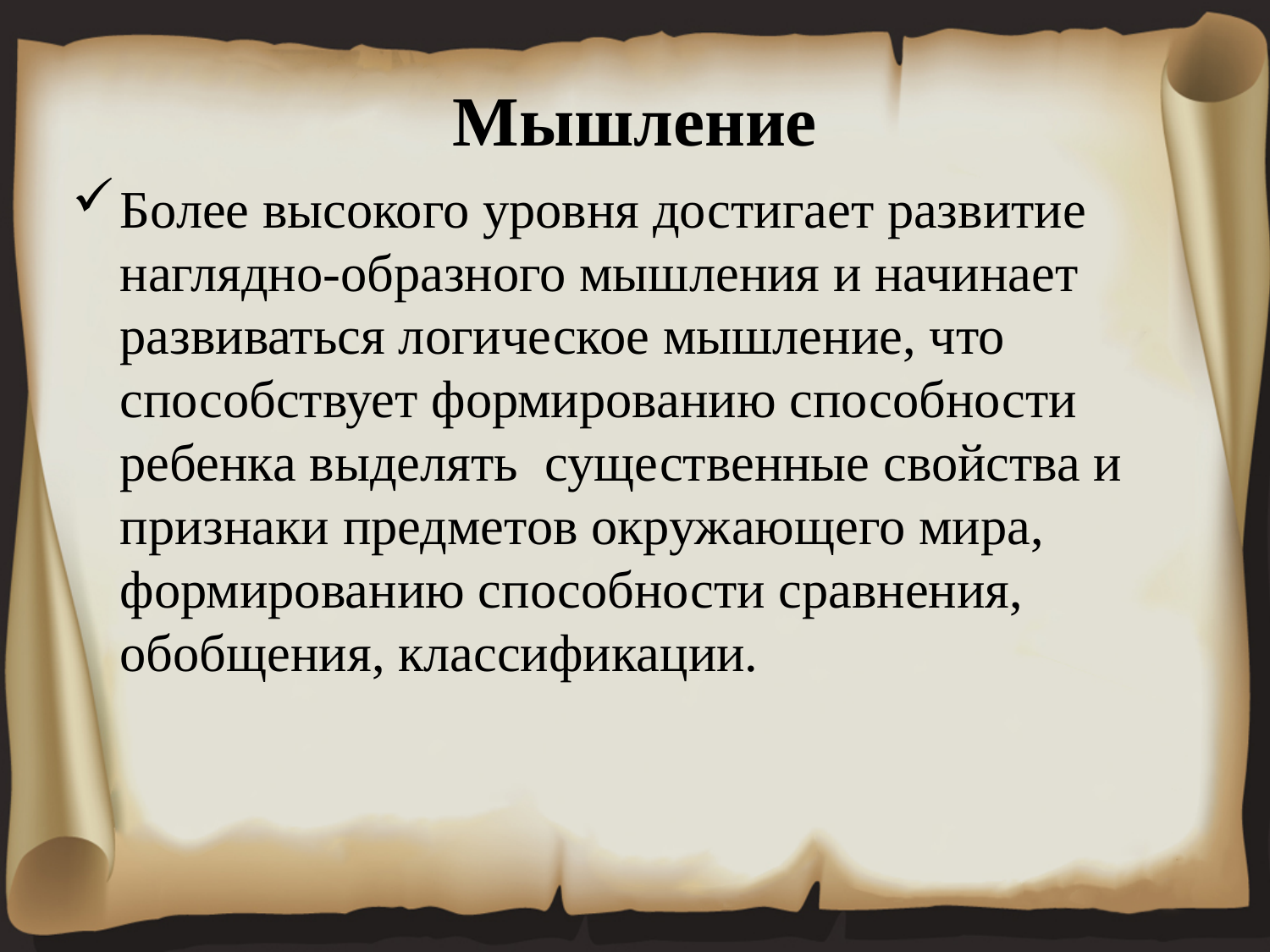

# Мышление
Более высокого уровня достигает развитие наглядно-образного мышления и начинает развиваться логическое мышление, что способствует формированию способности ребенка выделять  существенные свойства и признаки предметов окружающего мира, формированию способности сравнения, обобщения, классификации.